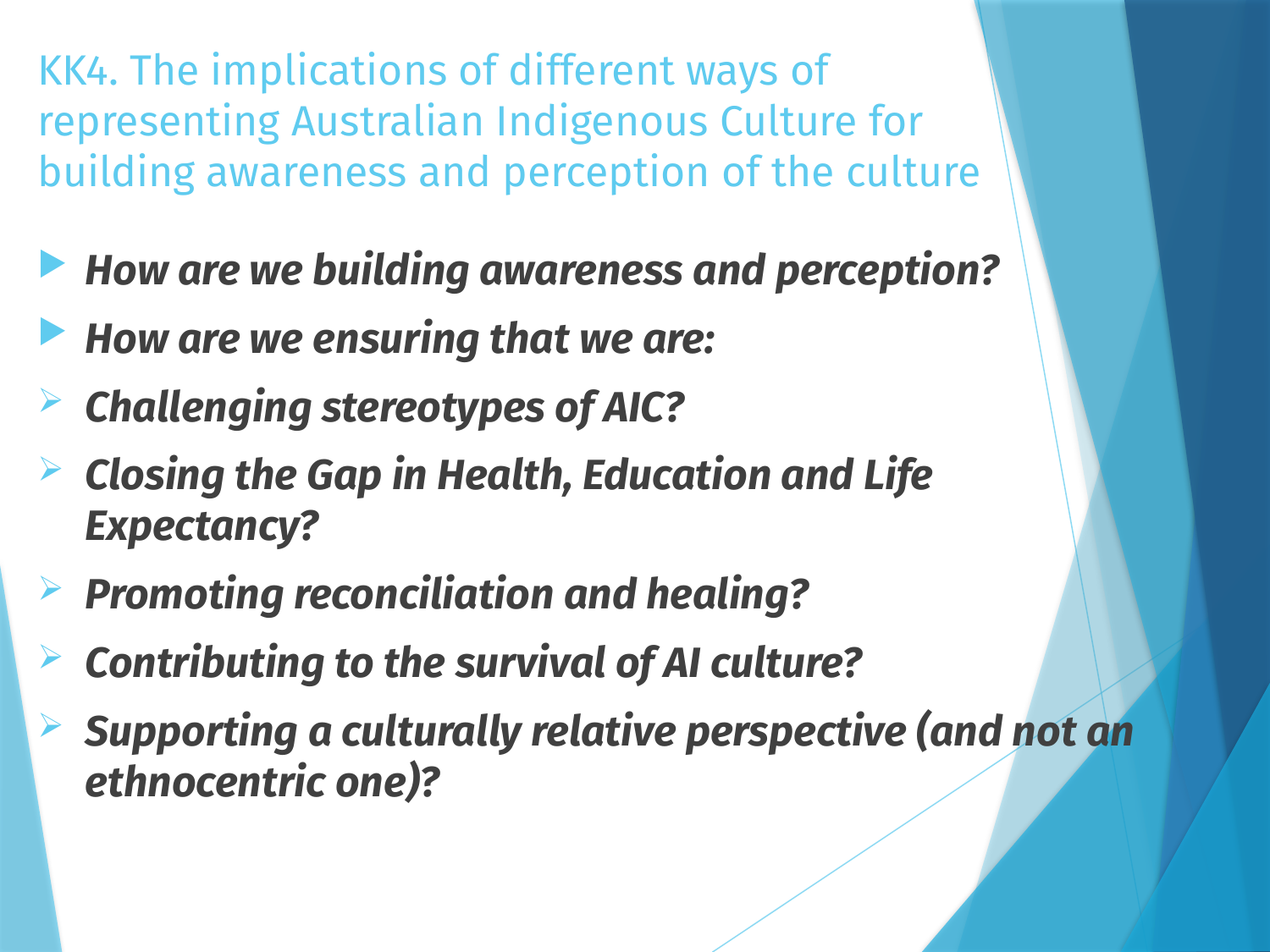

# KK4. The implications of different ways of representing Australian Indigenous Culture for building awareness and perception of the culture
How are we building awareness and perception?
How are we ensuring that we are:
Challenging stereotypes of AIC?
Closing the Gap in Health, Education and Life Expectancy?
Promoting reconciliation and healing?
Contributing to the survival of AI culture?
Supporting a culturally relative perspective (and not an ethnocentric one)?